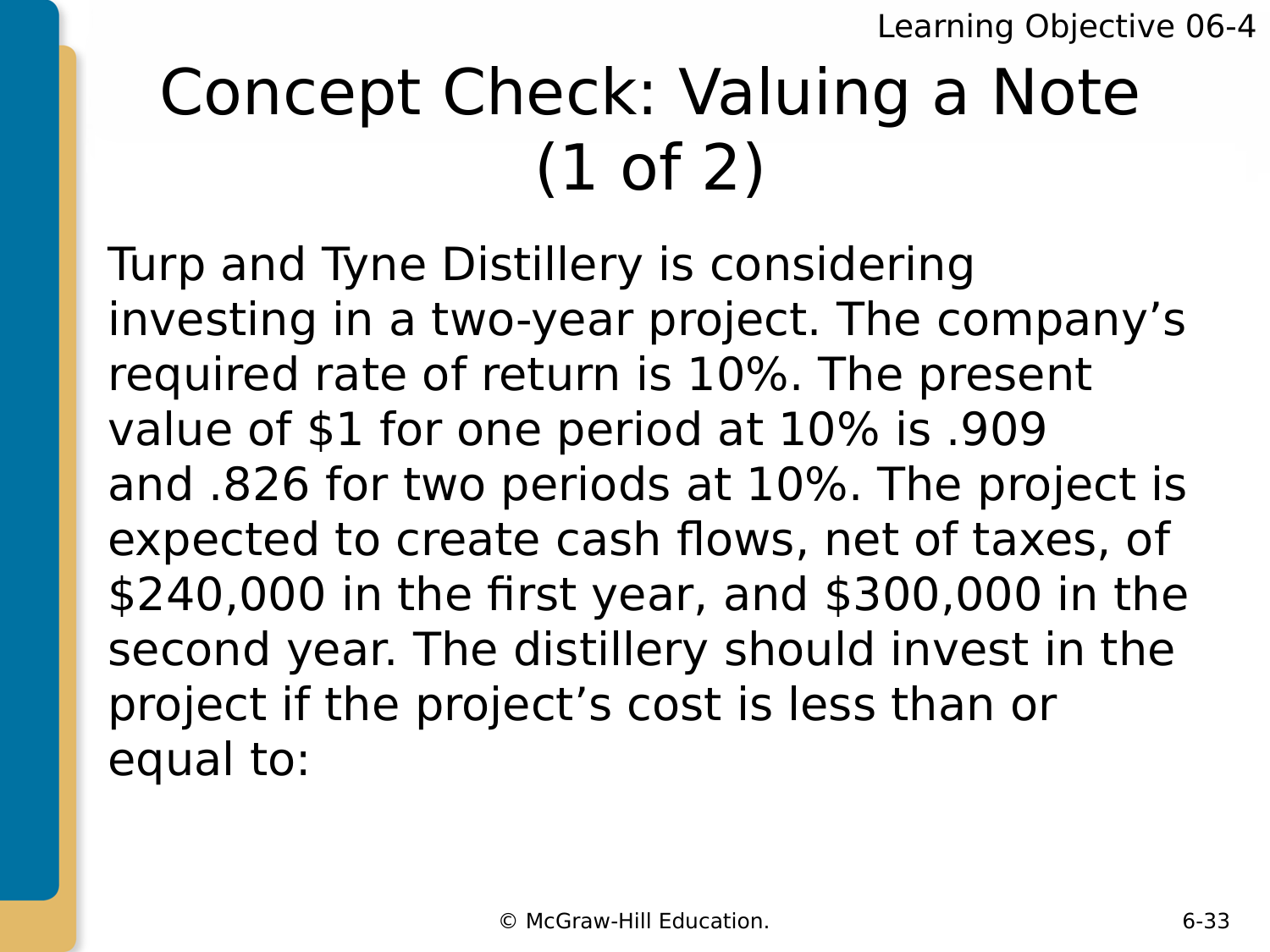

Learning Objective 06-4
# Concept Check: Valuing a Note (1 of 2)
Turp and Tyne Distillery is considering investing in a two-year project. The company’s required rate of return is 10%. The present value of $1 for one period at 10% is .909 and .826 for two periods at 10%. The project is expected to create cash flows, net of taxes, of $240,000 in the first year, and $300,000 in the second year. The distillery should invest in the project if the project’s cost is less than or equal to: